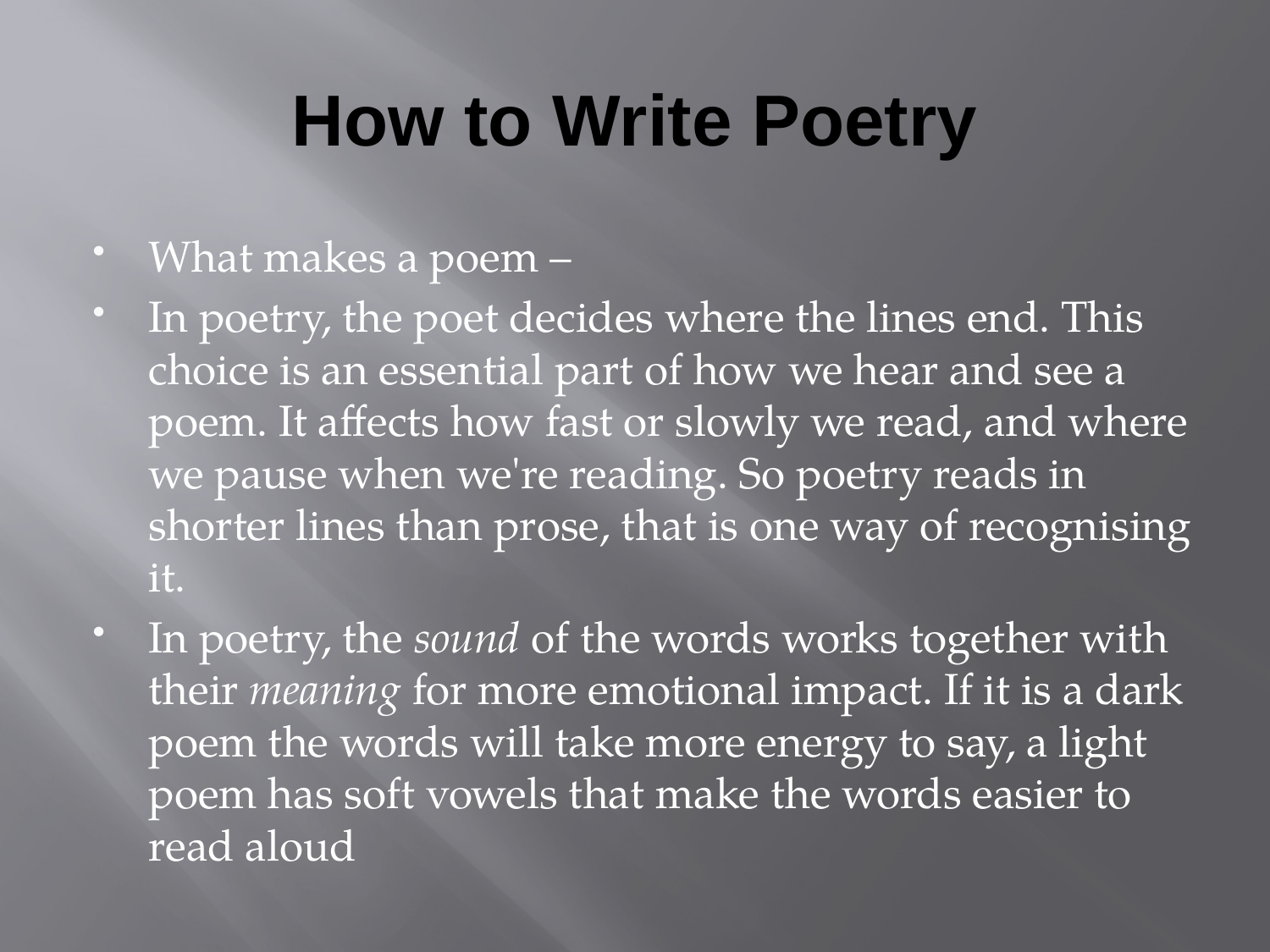

# How to Write Poetry
What makes a poem –
In poetry, the poet decides where the lines end. This choice is an essential part of how we hear and see a poem. It affects how fast or slowly we read, and where we pause when we're reading. So poetry reads in shorter lines than prose, that is one way of recognising it.
In poetry, the sound of the words works together with their meaning for more emotional impact. If it is a dark poem the words will take more energy to say, a light poem has soft vowels that make the words easier to read aloud